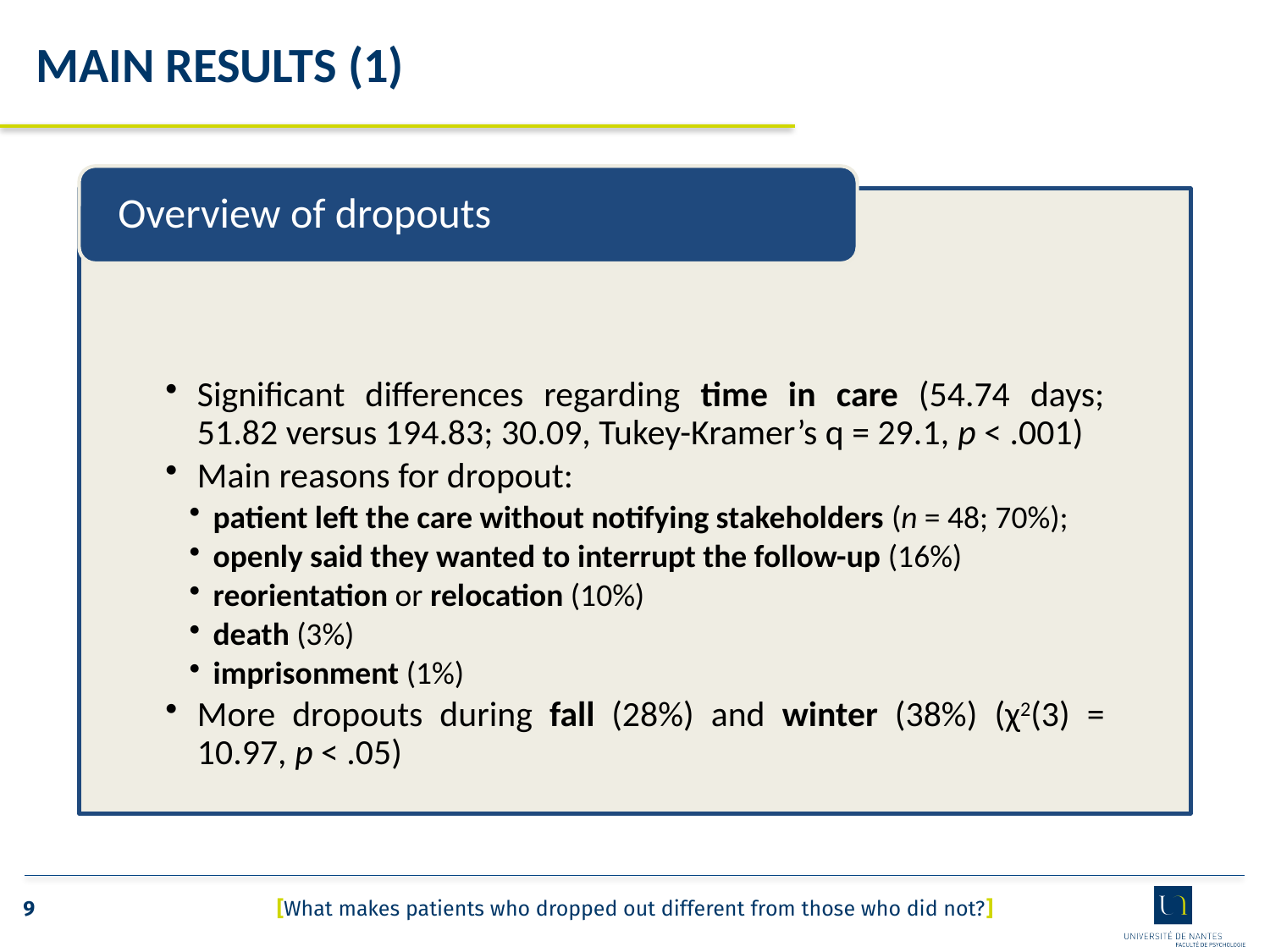

MAIN RESULTS (1)
Significant differences regarding time in care (54.74 days; 51.82 versus 194.83; 30.09, Tukey-Kramer’s q = 29.1, p < .001)
Main reasons for dropout:
patient left the care without notifying stakeholders (n = 48; 70%);
openly said they wanted to interrupt the follow-up (16%)
reorientation or relocation (10%)
death (3%)
imprisonment (1%)
More dropouts during fall (28%) and winter (38%) (χ2(3) = 10.97, p < .05)
Overview of dropouts
[What makes patients who dropped out different from those who did not?]